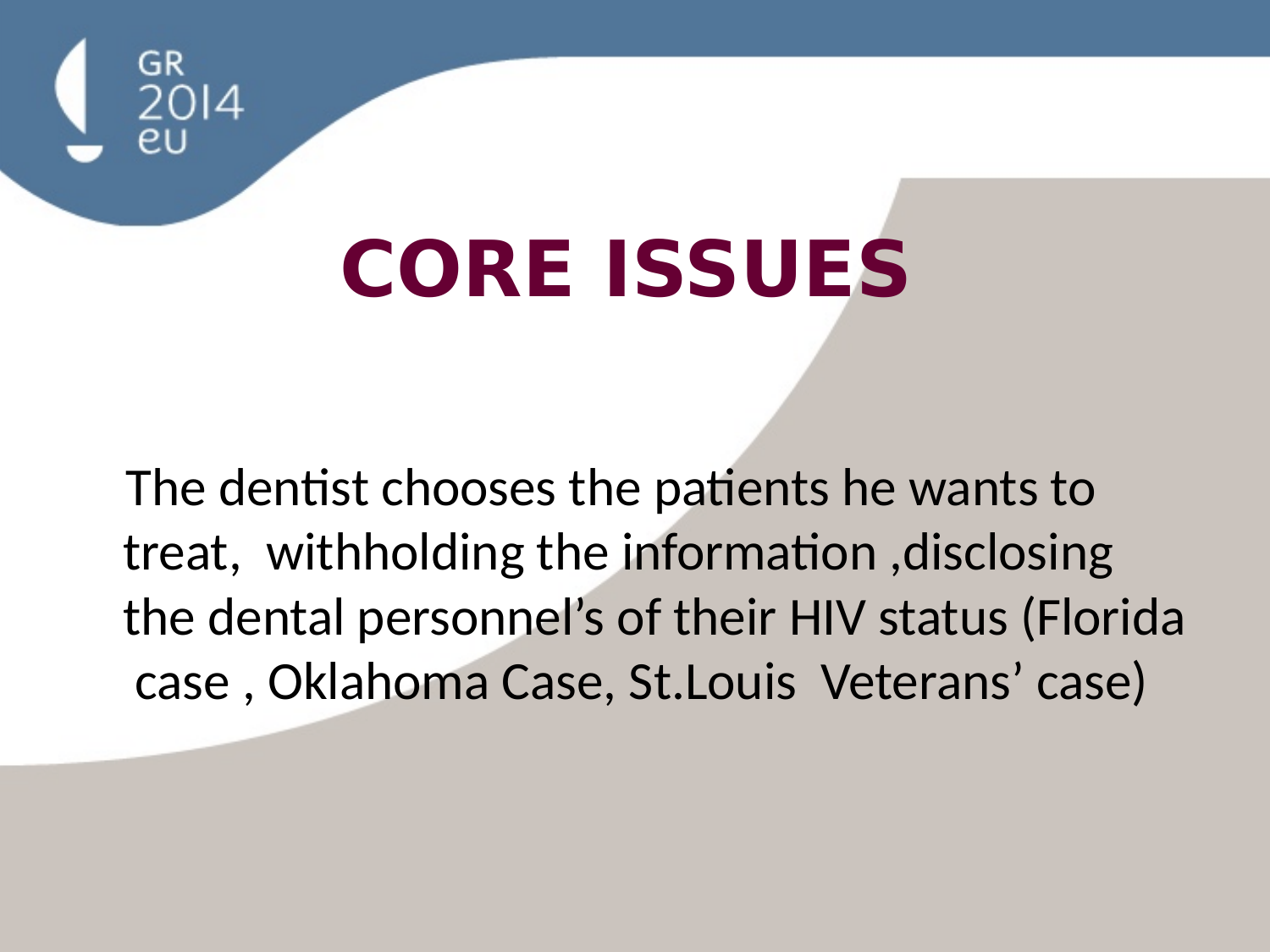

# CORE ISSUES
    The dentist chooses the patients he wants to treat,  withholding the information ,disclosing the dental personnel’s of their HIV status (Florida  case , Oklahoma Case, St.Louis  Veterans’ case)